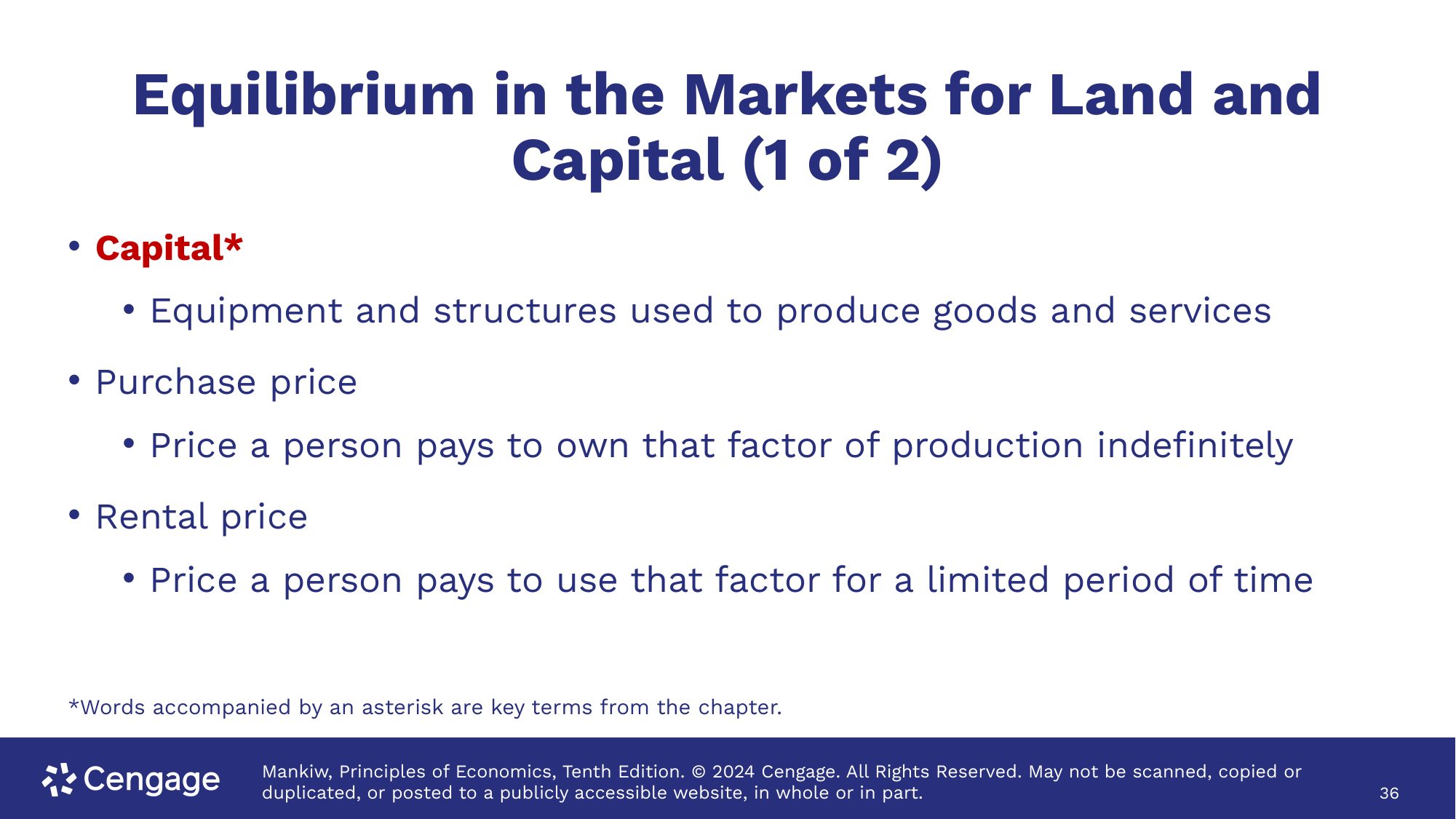

# Equilibrium in the Markets for Land and Capital (1 of 2)
Capital*
Equipment and structures used to produce goods and services
Purchase price
Price a person pays to own that factor of production indefinitely
Rental price
Price a person pays to use that factor for a limited period of time
*Words accompanied by an asterisk are key terms from the chapter.